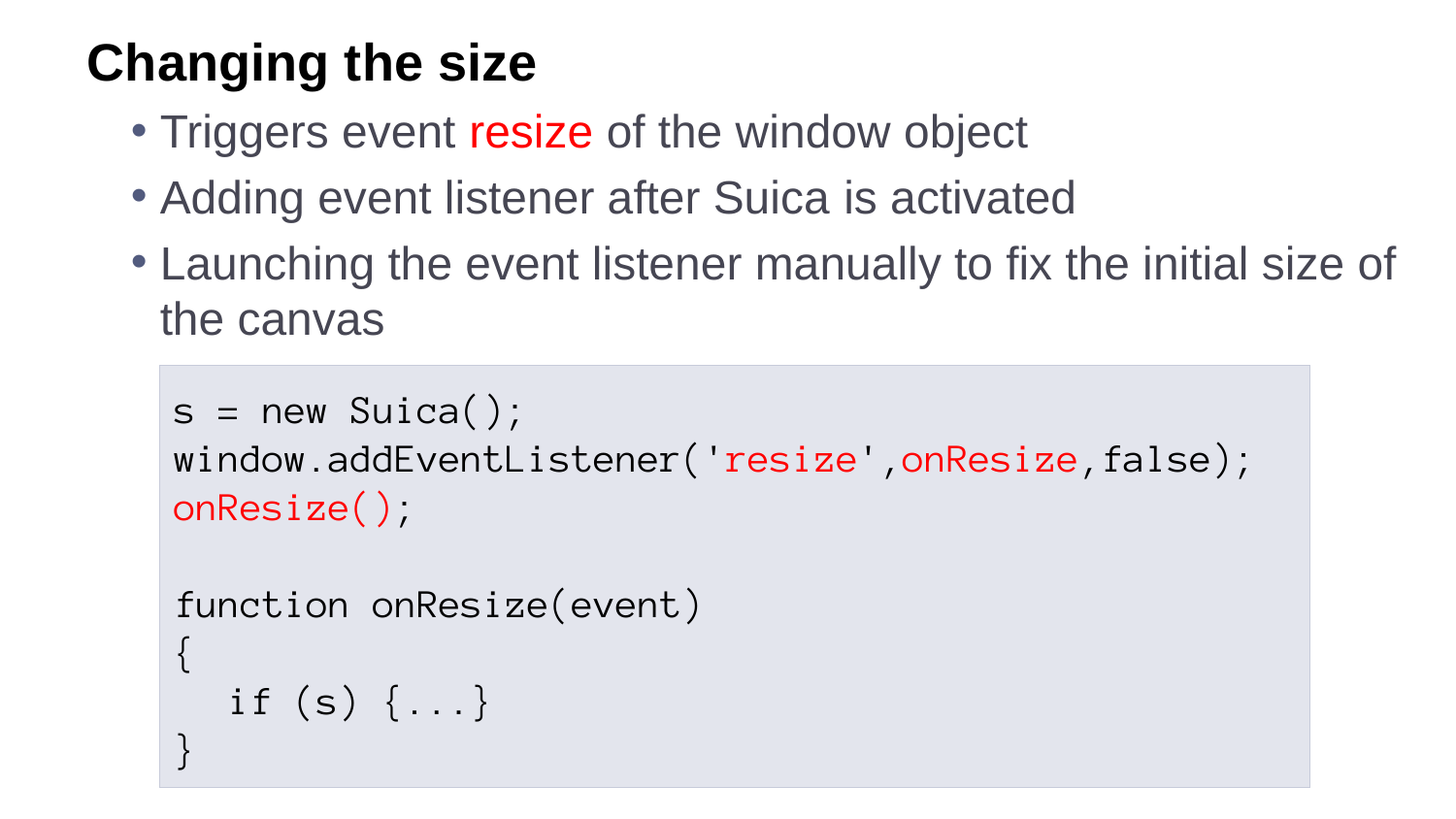

Changing the size
Triggers event resize of the window object
Adding event listener after Suica is activated
Launching the event listener manually to fix the initial size of the canvas
s = new Suica();
window.addEventListener('resize',onResize,false);
onResize();

function onResize(event)
{
	if (s) {...}
}